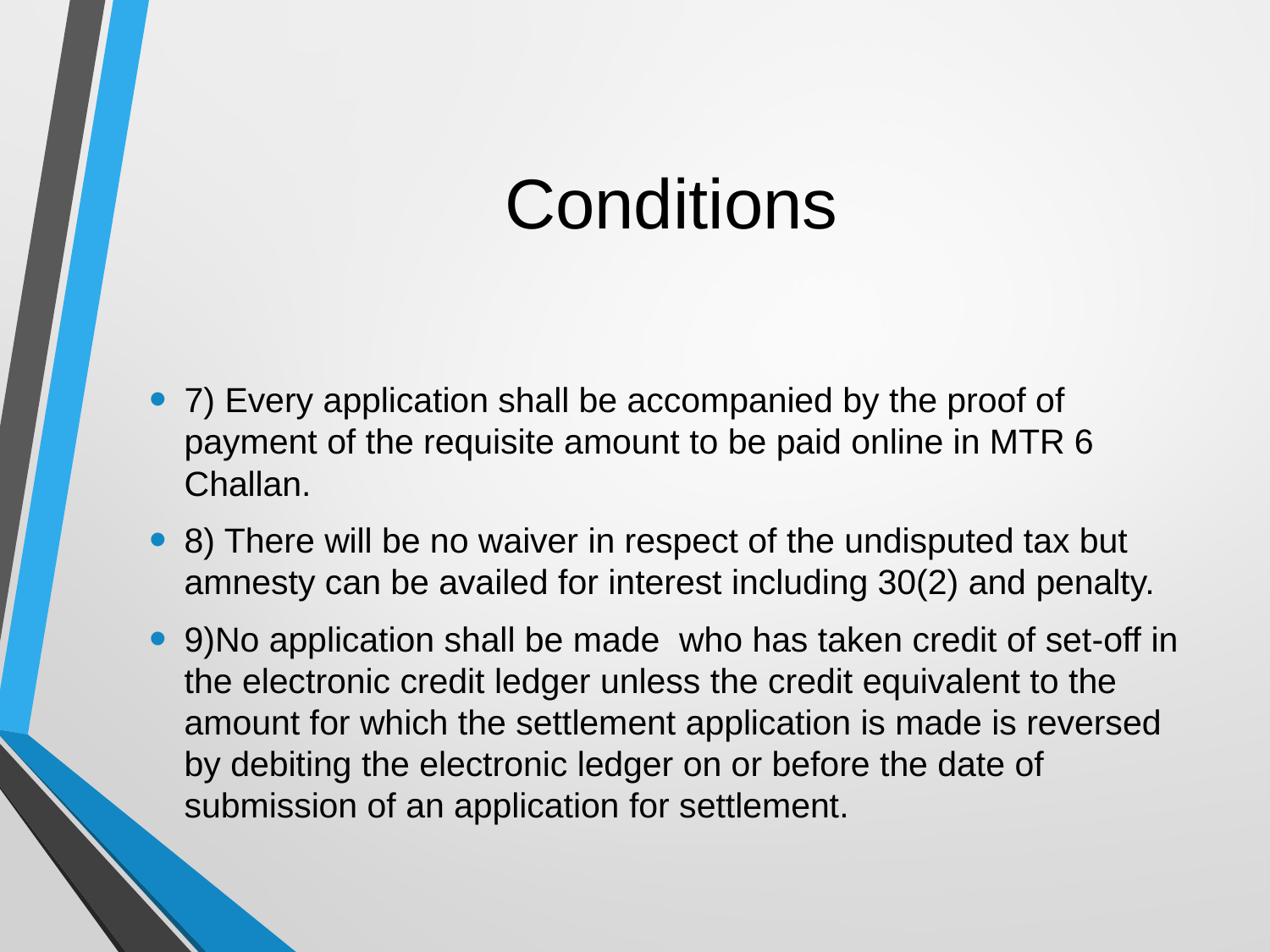

# Conditions
7) Every application shall be accompanied by the proof of payment of the requisite amount to be paid online in MTR 6 Challan.
8) There will be no waiver in respect of the undisputed tax but amnesty can be availed for interest including 30(2) and penalty.
9)No application shall be made  who has taken credit of set-off in the electronic credit ledger unless the credit equivalent to the amount for which the settlement application is made is reversed by debiting the electronic ledger on or before the date of submission of an application for settlement.